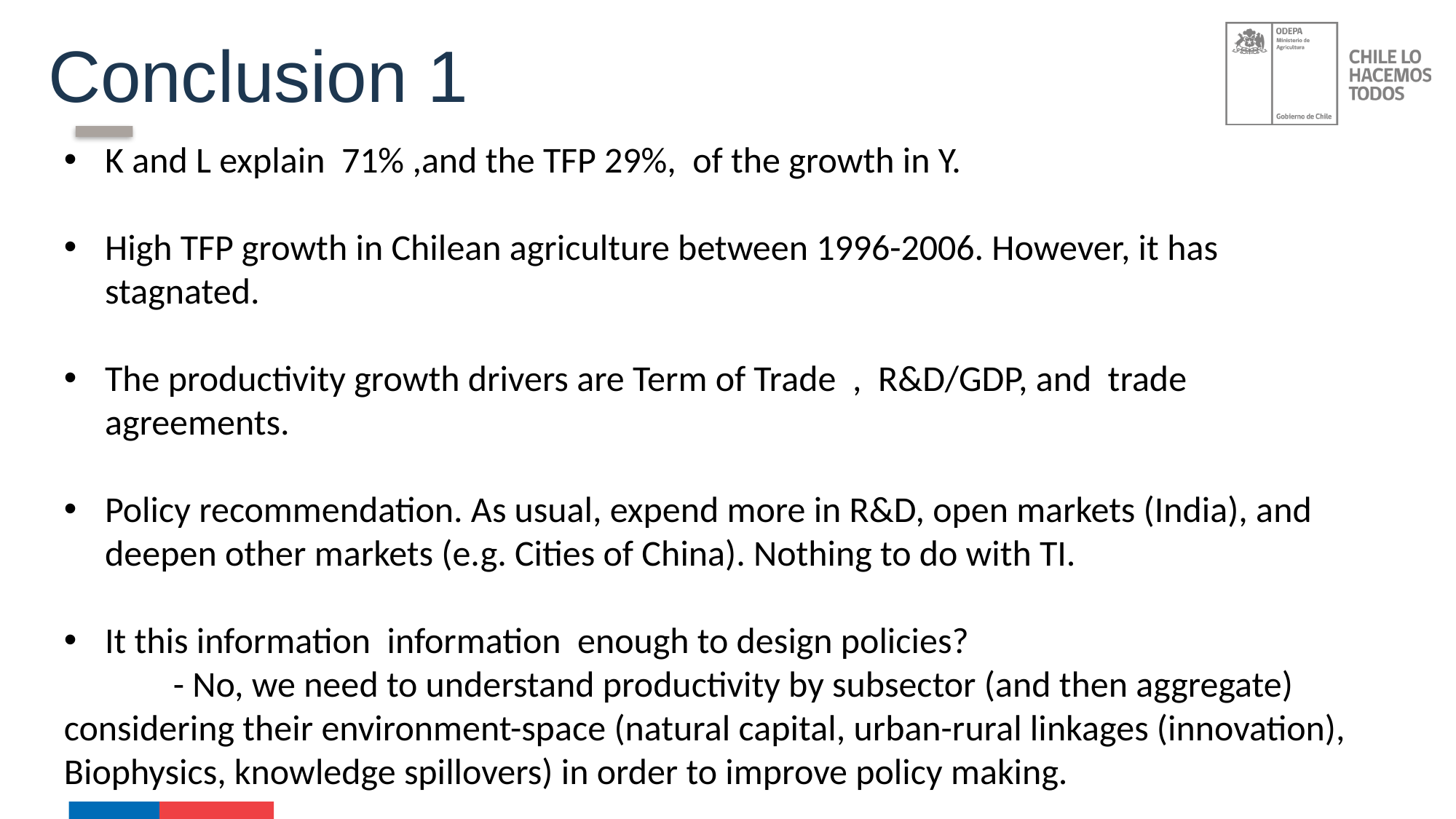

Conclusion 1

K and L explain  71% ,and the TFP 29%,  of the growth in Y.

High TFP growth in Chilean agriculture between 1996-2006. However, it has stagnated.

The productivity growth drivers are Term of Trade  ,  R&D/GDP, and  trade agreements.

Policy recommendation. As usual, expend more in R&D, open markets (India), and deepen other markets (e.g. Cities of China). Nothing to do with TI.

It this information  information  enough to design policies?
	- No, we need to understand productivity by subsector (and then aggregate) considering their environment-space (natural capital, urban-rural linkages (innovation), Biophysics, knowledge spillovers) in order to improve policy making.

### Chart

| Category |
|---|